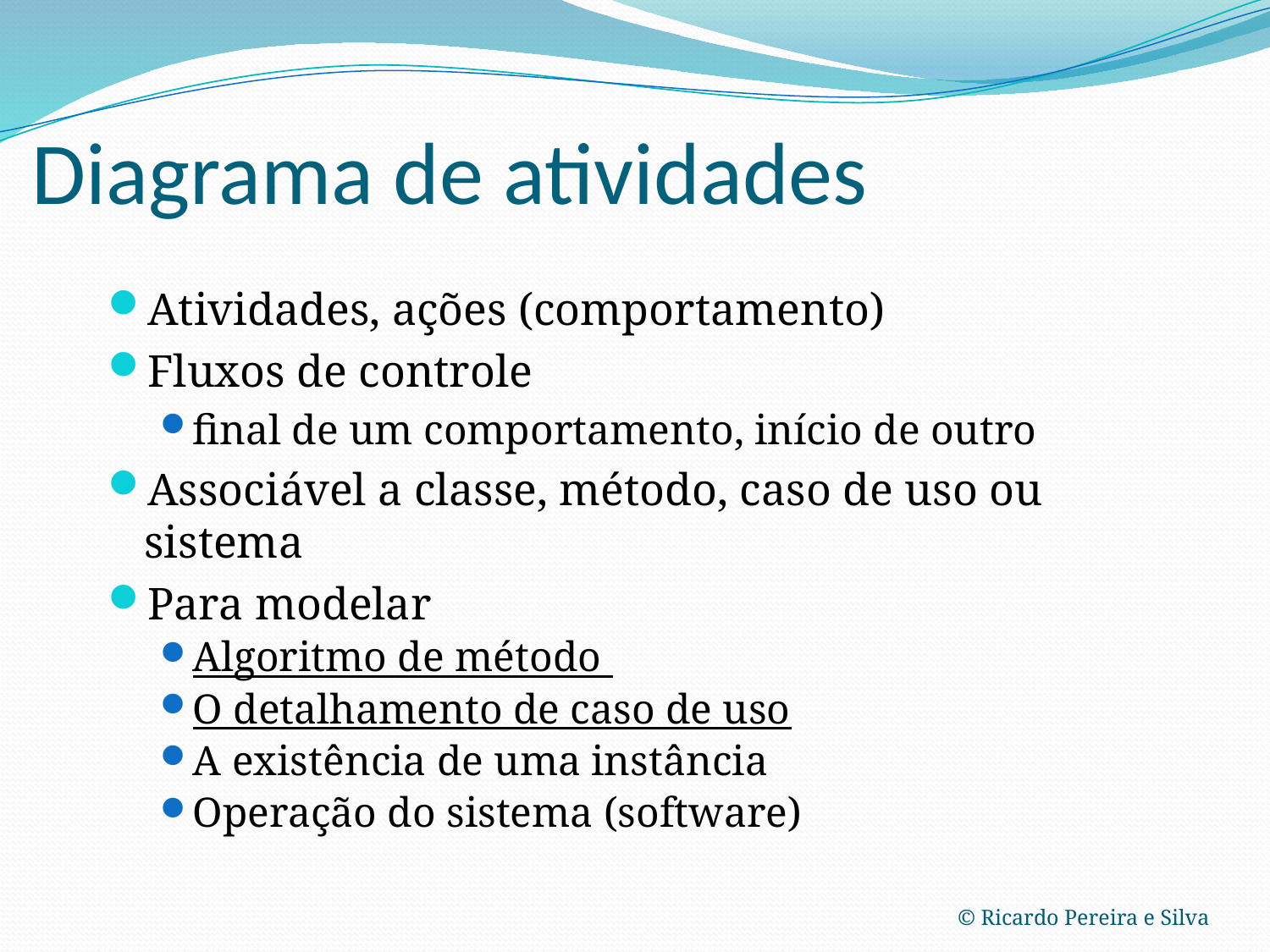

Diagrama de atividades
Atividades, ações (comportamento)
Fluxos de controle
final de um comportamento, início de outro
Associável a classe, método, caso de uso ou sistema
Para modelar
Algoritmo de método
O detalhamento de caso de uso
A existência de uma instância
Operação do sistema (software)

© Ricardo Pereira e Silva